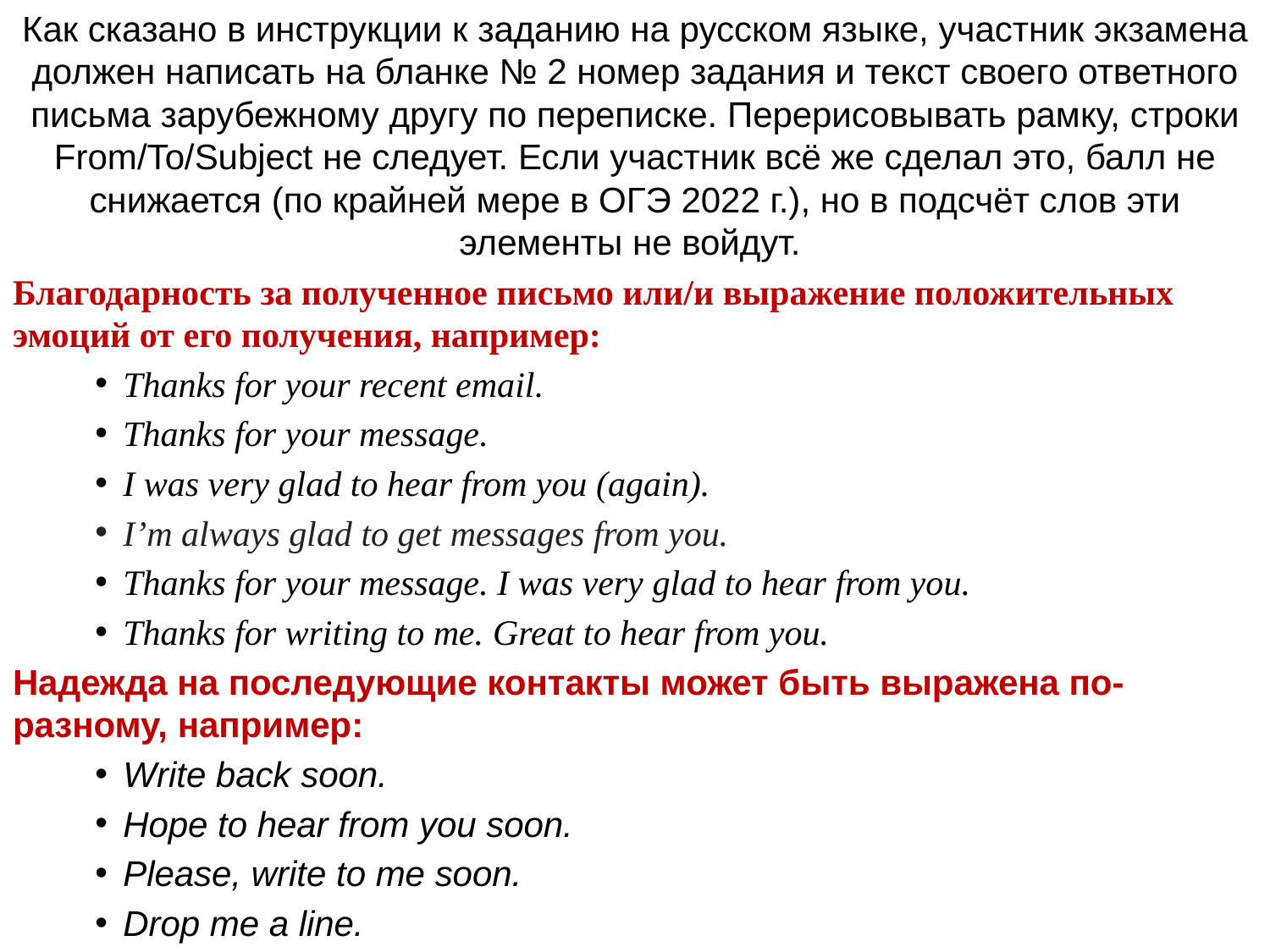

Как сказано в инструкции к заданию на русском языке, участник экзамена должен написать на бланке № 2 номер задания и текст своего ответного письма зарубежному другу по переписке. Перерисовывать рамку, строки From/To/Subject не следует. Если участник всё же сделал это, балл не снижается (по крайней мере в ОГЭ 2022 г.), но в подсчёт слов эти элементы не войдут.
Благодарность за полученное письмо или/и выражение положительных эмоций от его получения, например:
Thanks for your recent email.
Thanks for your message.
I was very glad to hear from you (again).
I’m always glad to get messages from you.
Thanks for your message. I was very glad to hear from you.
Thanks for writing to me. Great to hear from you.
Надежда на последующие контакты может быть выражена по-разному, например:
Write back soon.
Hope to hear from you soon.
Please, write to me soon.
Drop me a line.